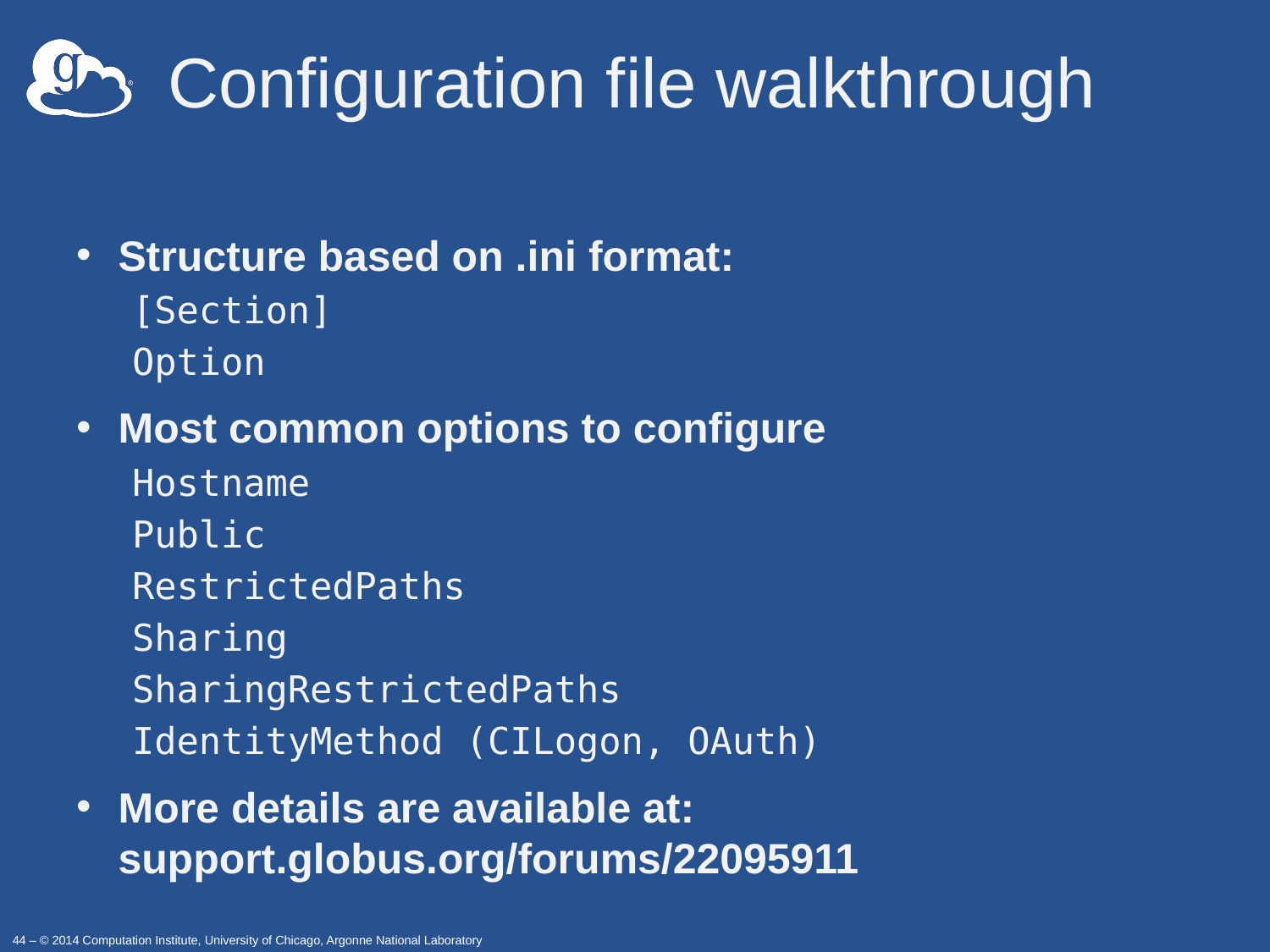

# Configuration file walkthrough
Structure based on .ini format:
[Section]
Option
Most common options to configure
Hostname
Public
RestrictedPaths
Sharing
SharingRestrictedPaths
IdentityMethod (CILogon, OAuth)
More details are available at: support.globus.org/forums/22095911
44 – © 2014 Computation Institute, University of Chicago, Argonne National Laboratory